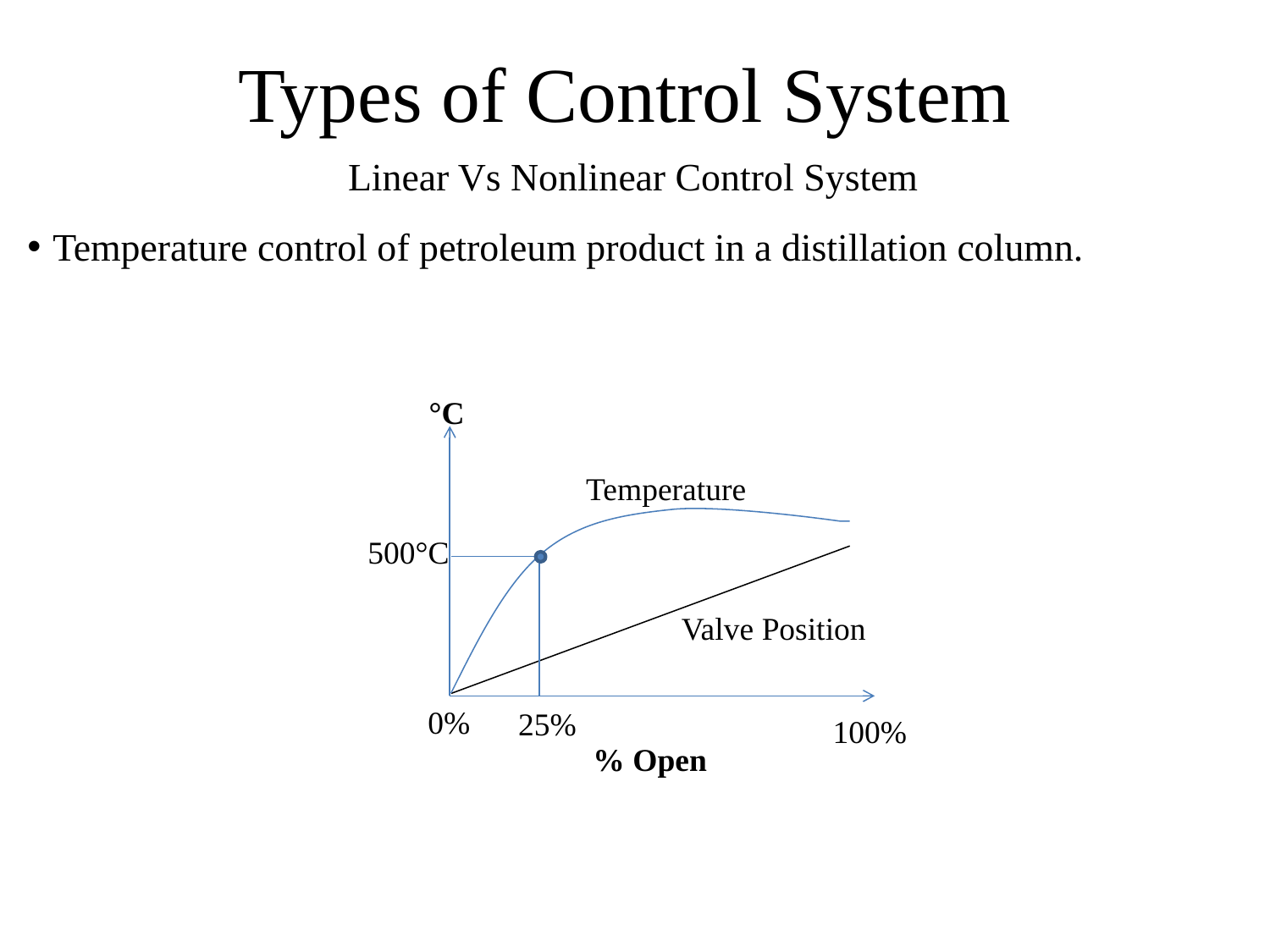

Types of Control System
Linear Vs Nonlinear Control System
Temperature control of petroleum product in a distillation column.
°C
Temperature

Valve Position
0%
100%
% Open
500°C

25%